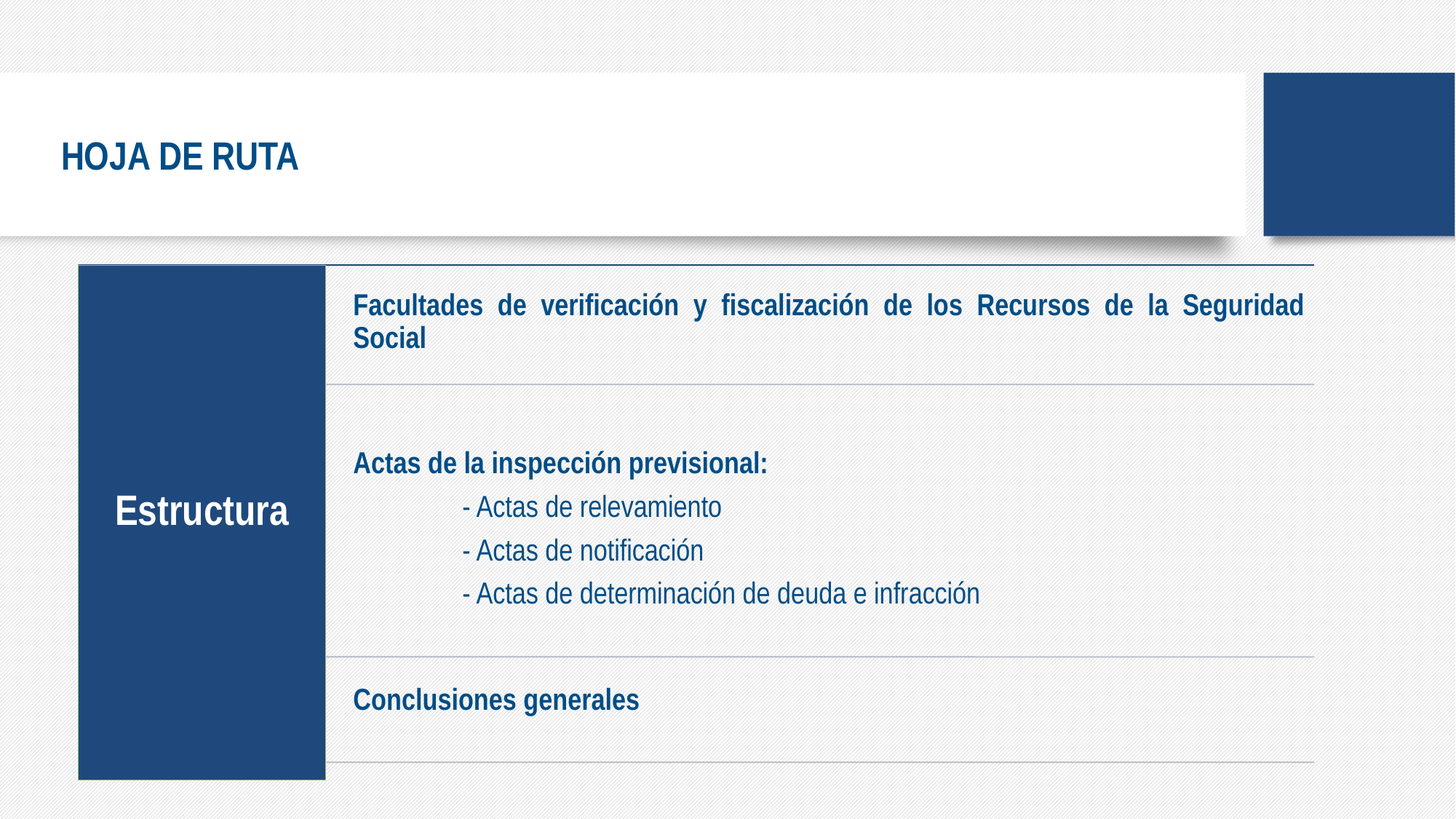

# HOJA DE RUTA

Estructura
Facultades de verificación y fiscalización de los Recursos de la Seguridad Social

Actas de la inspección previsional:
	- Actas de relevamiento
	- Actas de notificación
	- Actas de determinación de deuda e infracción
Conclusiones generales